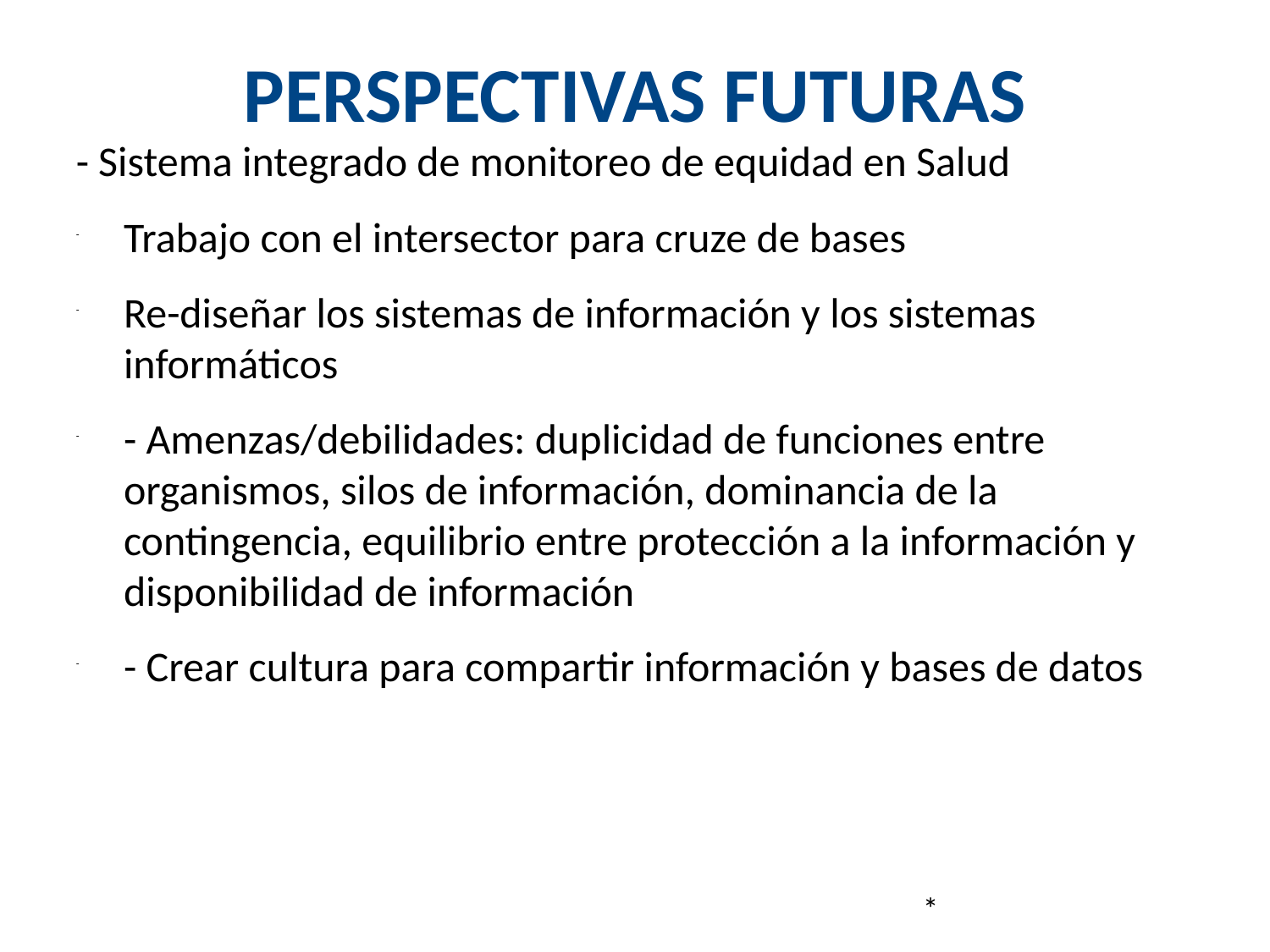

# PERSPECTIVAS FUTURAS
- Sistema integrado de monitoreo de equidad en Salud
Trabajo con el intersector para cruze de bases
Re-diseñar los sistemas de información y los sistemas informáticos
- Amenzas/debilidades: duplicidad de funciones entre organismos, silos de información, dominancia de la contingencia, equilibrio entre protección a la información y disponibilidad de información
- Crear cultura para compartir información y bases de datos

*